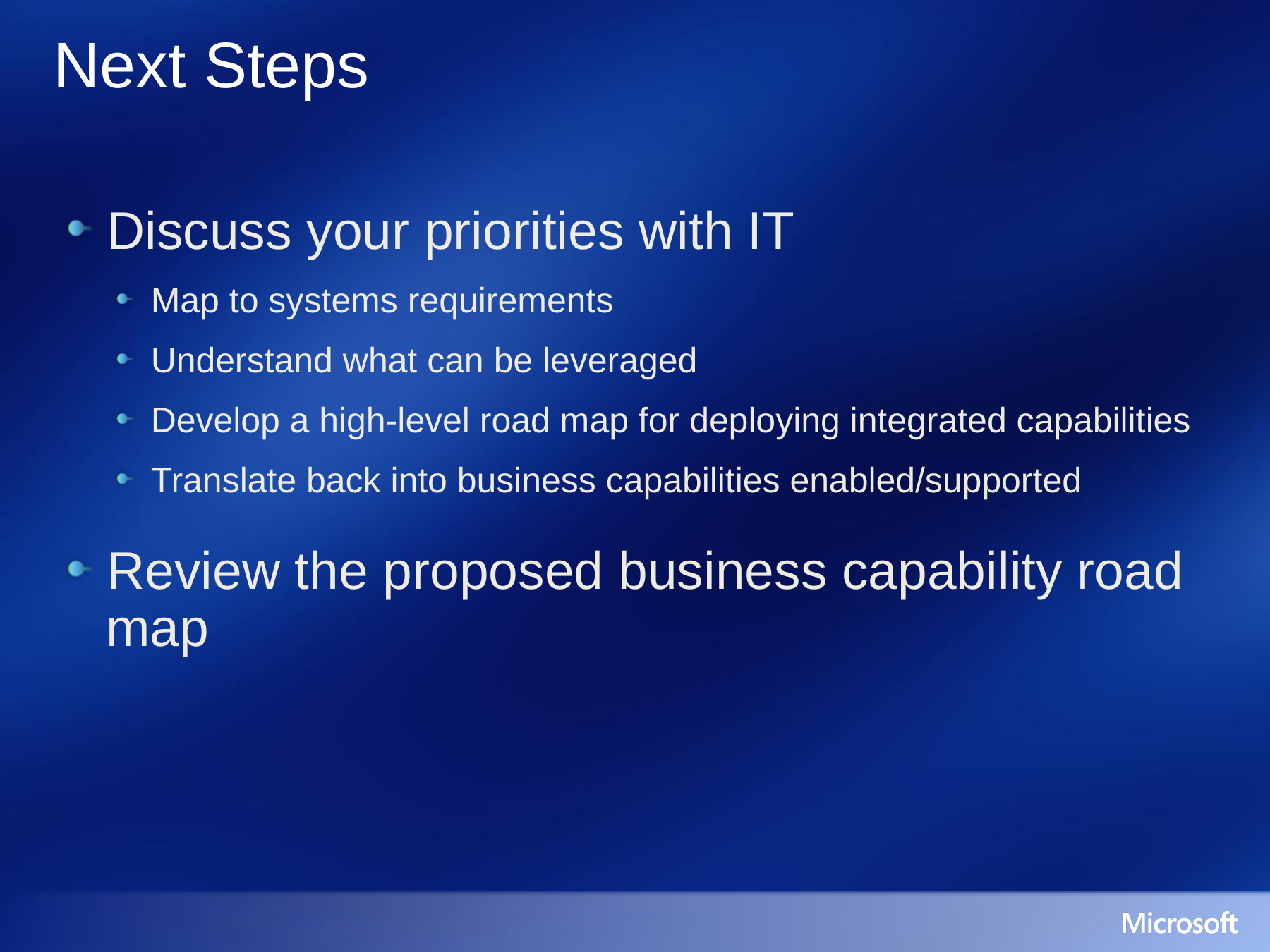

# Next Steps
Discuss your priorities with IT
Map to systems requirements
Understand what can be leveraged
Develop a high-level road map for deploying integrated capabilities
Translate back into business capabilities enabled/supported
Review the proposed business capability road map